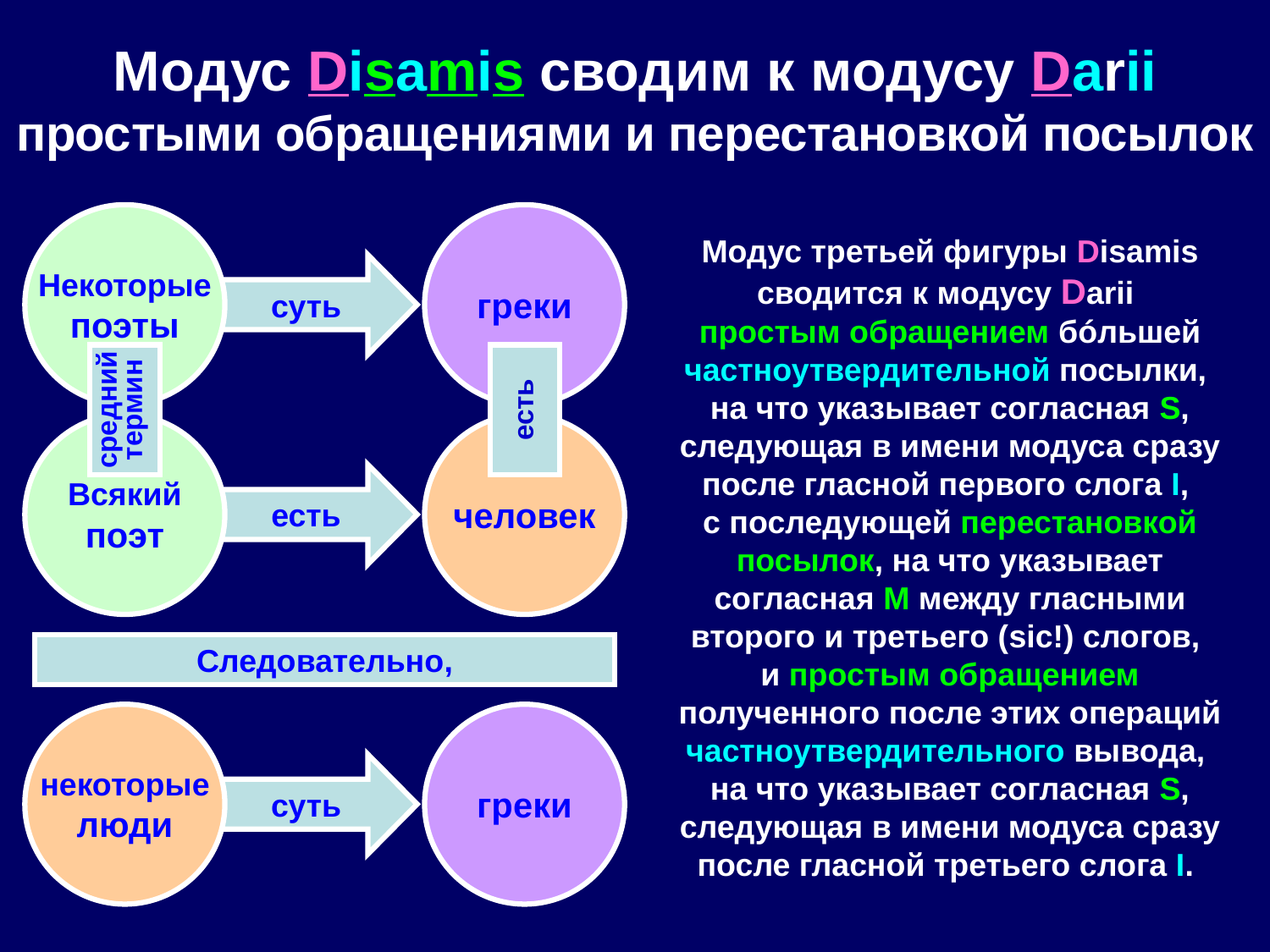

# Модус Disamis сводим к модусу Darii простыми обращениями и перестановкой посылок
Некоторые
поэты
греки
Модус третьей фигуры Disamis сводится к модусу Darii
простым обращением бóльшей частноутвердительной посылки,
на что указывает согласная S, следующая в имени модуса сразу после гласной первого слога I,
с последующей перестановкой посылок, на что указывает согласная M между гласными второго и третьего (sic!) слогов,
и простым обращением полученного после этих операций частноутвердительного вывода,
на что указывает согласная S, следующая в имени модуса сразу после гласной третьего слога I.
суть
средний
термин
есть
Всякий
поэт
человек
есть
Следовательно,
некоторые
люди
греки
суть